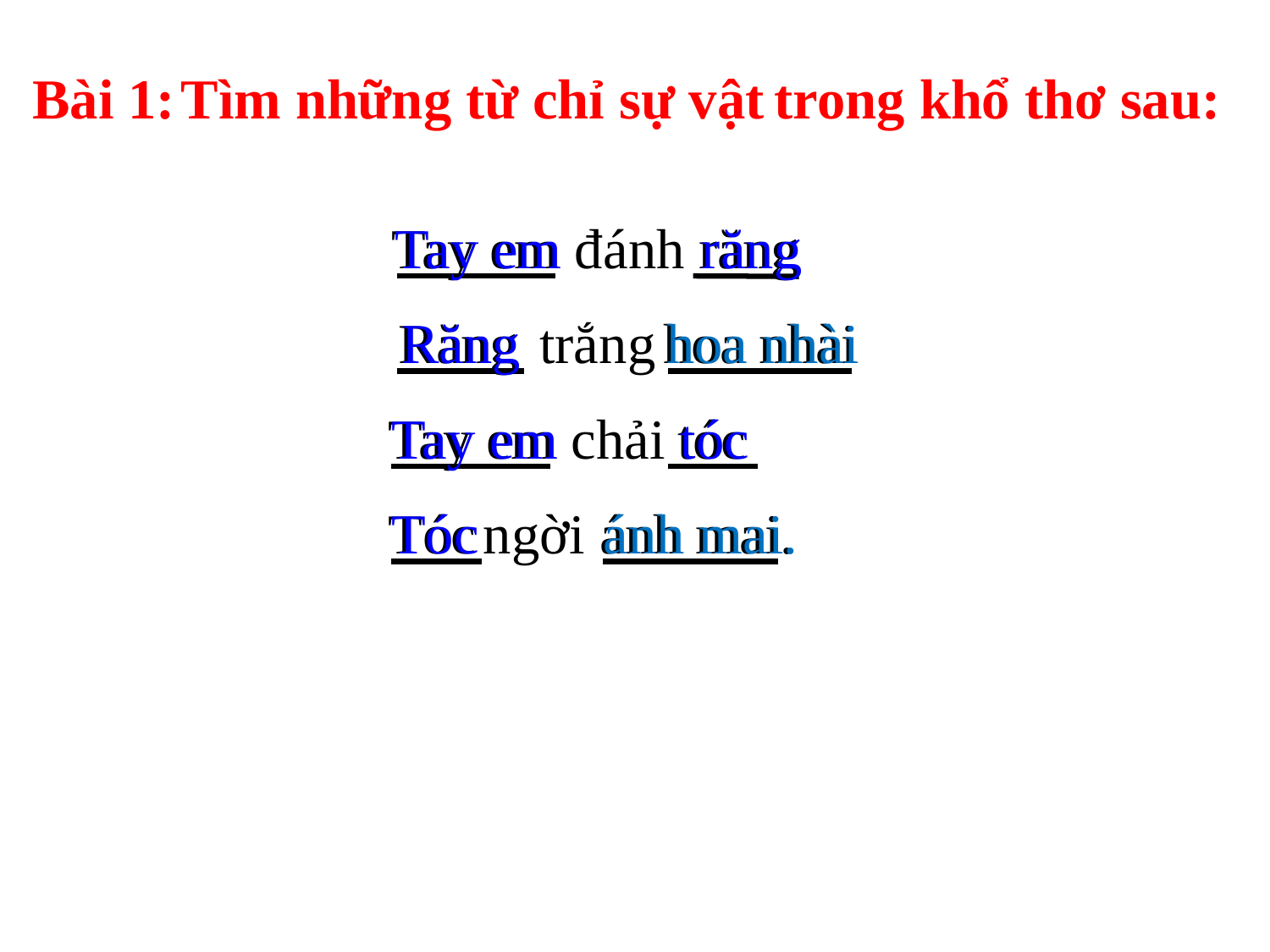

Bài 1:
Tìm những từ chỉ sự vật
trong khổ thơ sau:
 Tay em
 Tay em
 răng
 răng
 đánh
Răng
hoa nhài
Răng
hoa nhài
trắng

Tay em
 tóc
 Tay em
chải
 tóc
Tóc
Tóc
ngời
ánh mai.
ánh mai.